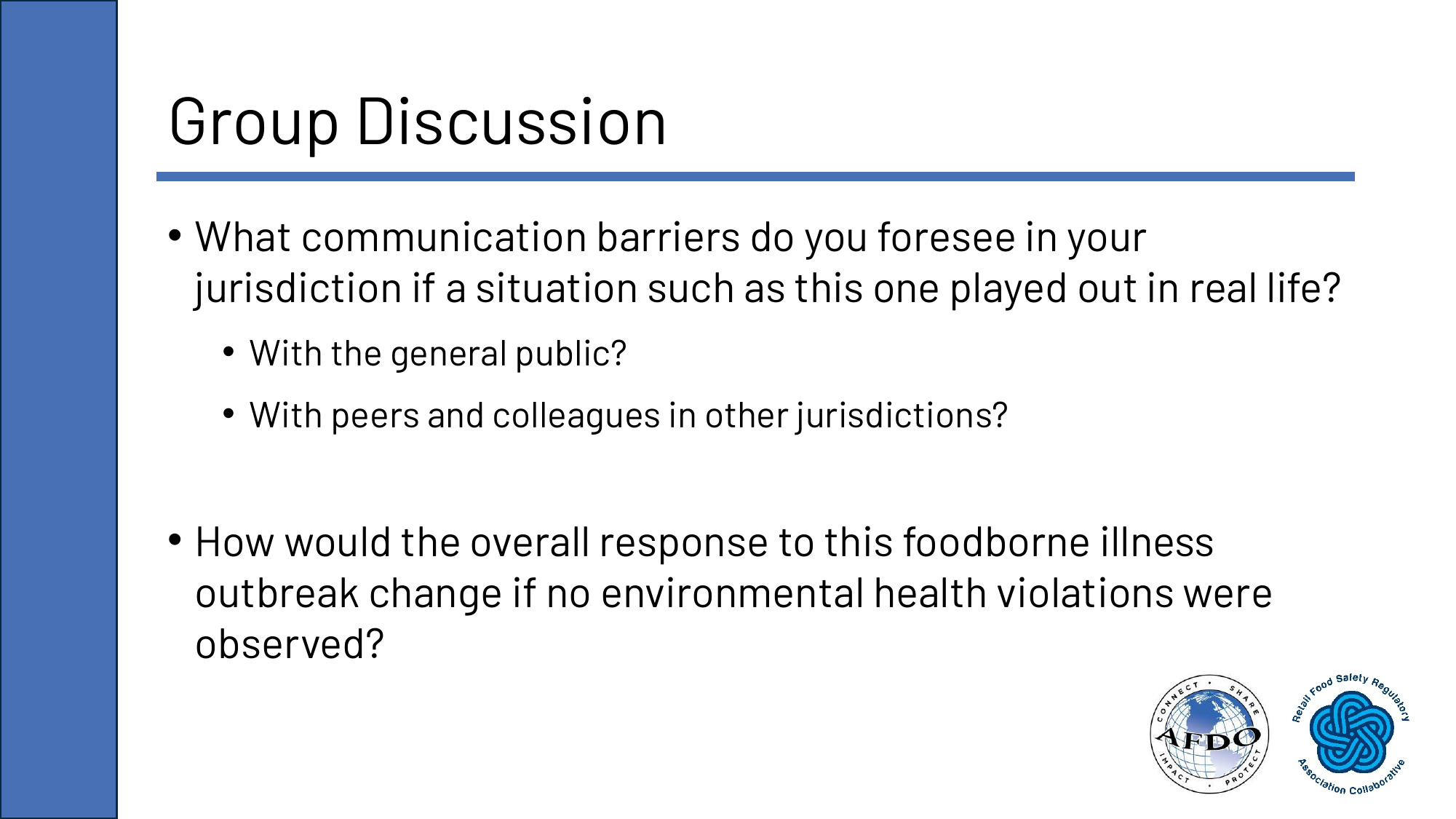

# Group Discussion
What communication barriers do you foresee in your jurisdiction if a situation such as this one played out in real life?
With the general public?
With peers and colleagues in other jurisdictions?

How would the overall response to this foodborne illness outbreak change if no environmental health violations were observed?